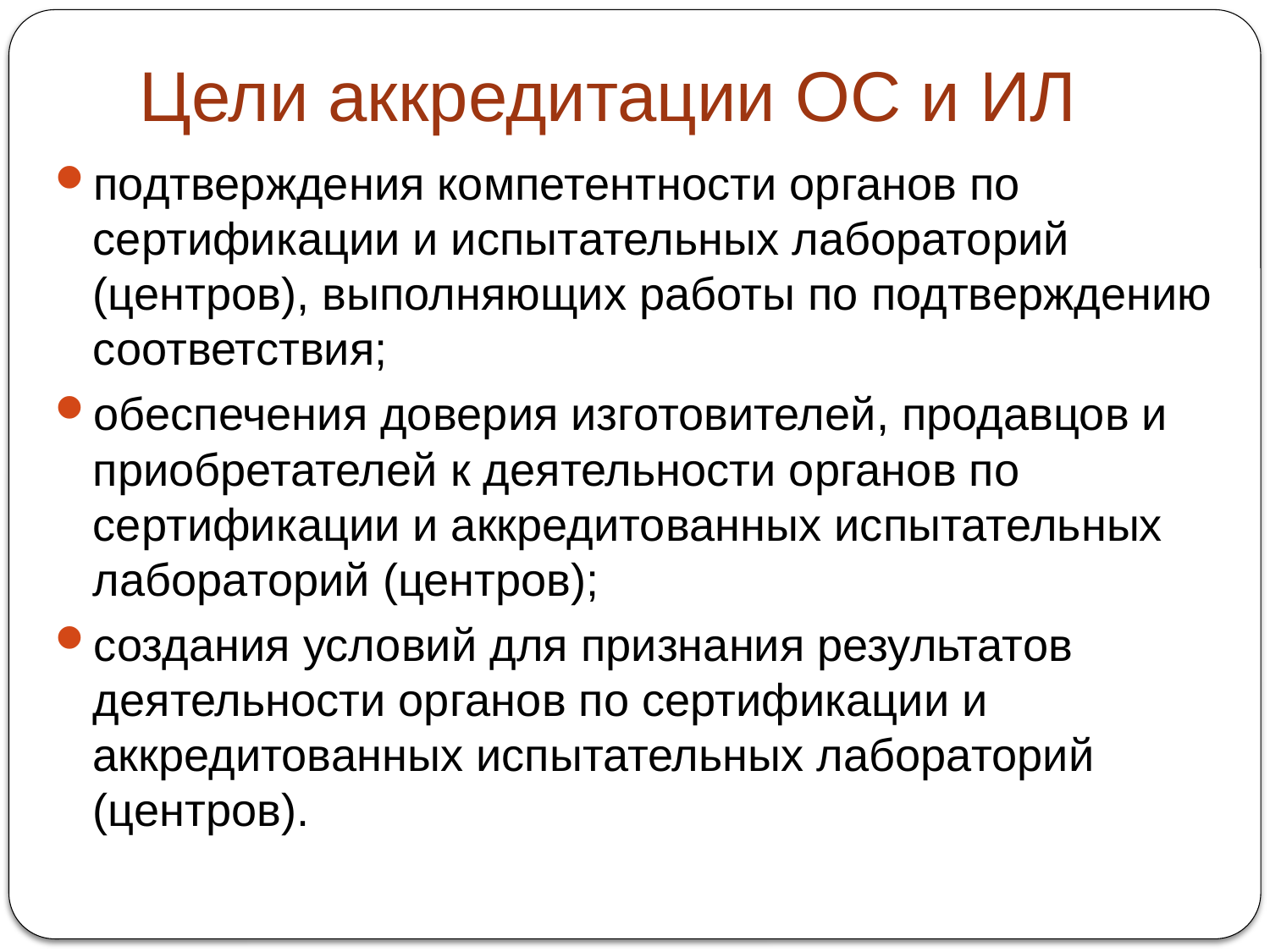

# Цели аккредитации ОС и ИЛ
подтверждения компетентности органов по сертификации и испытательных лабораторий (центров), выполняющих работы по подтверждению соответствия;
обеспечения доверия изготовителей, продавцов и приобретателей к деятельности органов по сертификации и аккредитованных испытательных лабораторий (центров);
создания условий для признания результатов деятельности органов по сертификации и аккредитованных испытательных лабораторий (центров).